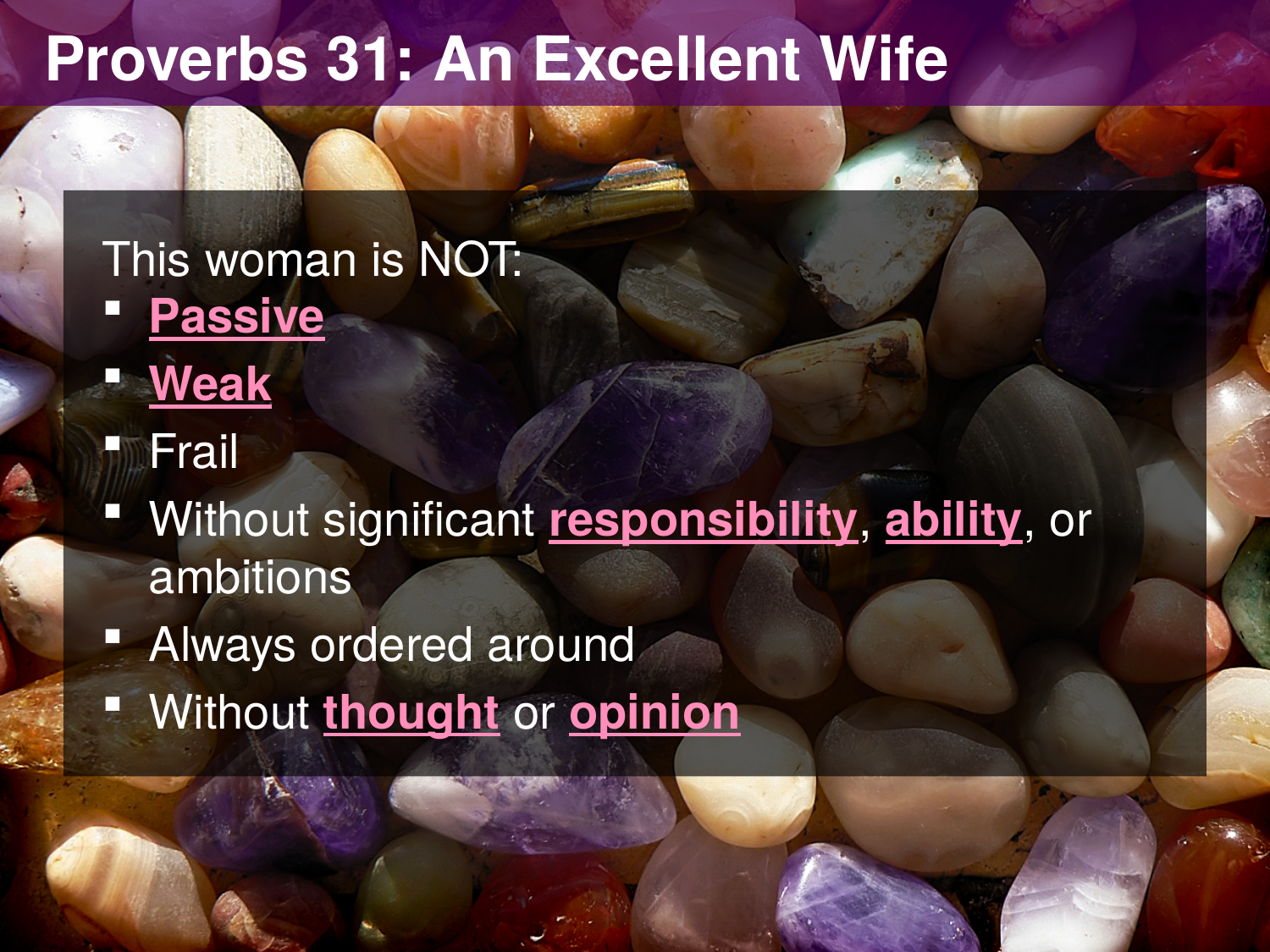

Proverbs 31: An Excellent Wife
This woman is NOT:
Passive
Weak
Frail
Without significant responsibility, ability, or ambitions
Always ordered around
Without thought or opinion